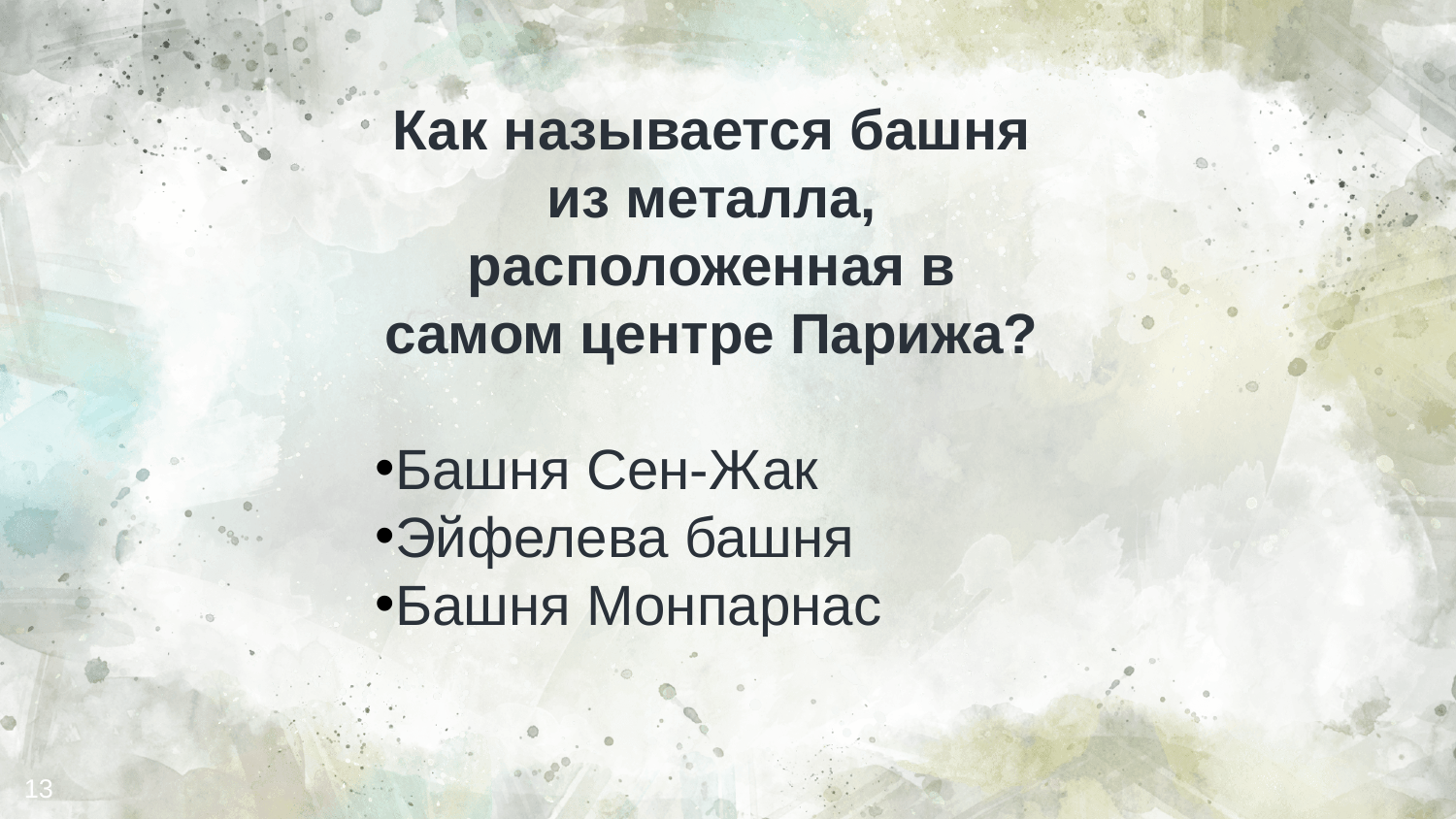

Как называется башня из металла, расположенная в самом центре Парижа?

Башня Сен-Жак
Эйфелева башня
Башня Монпарнас
13